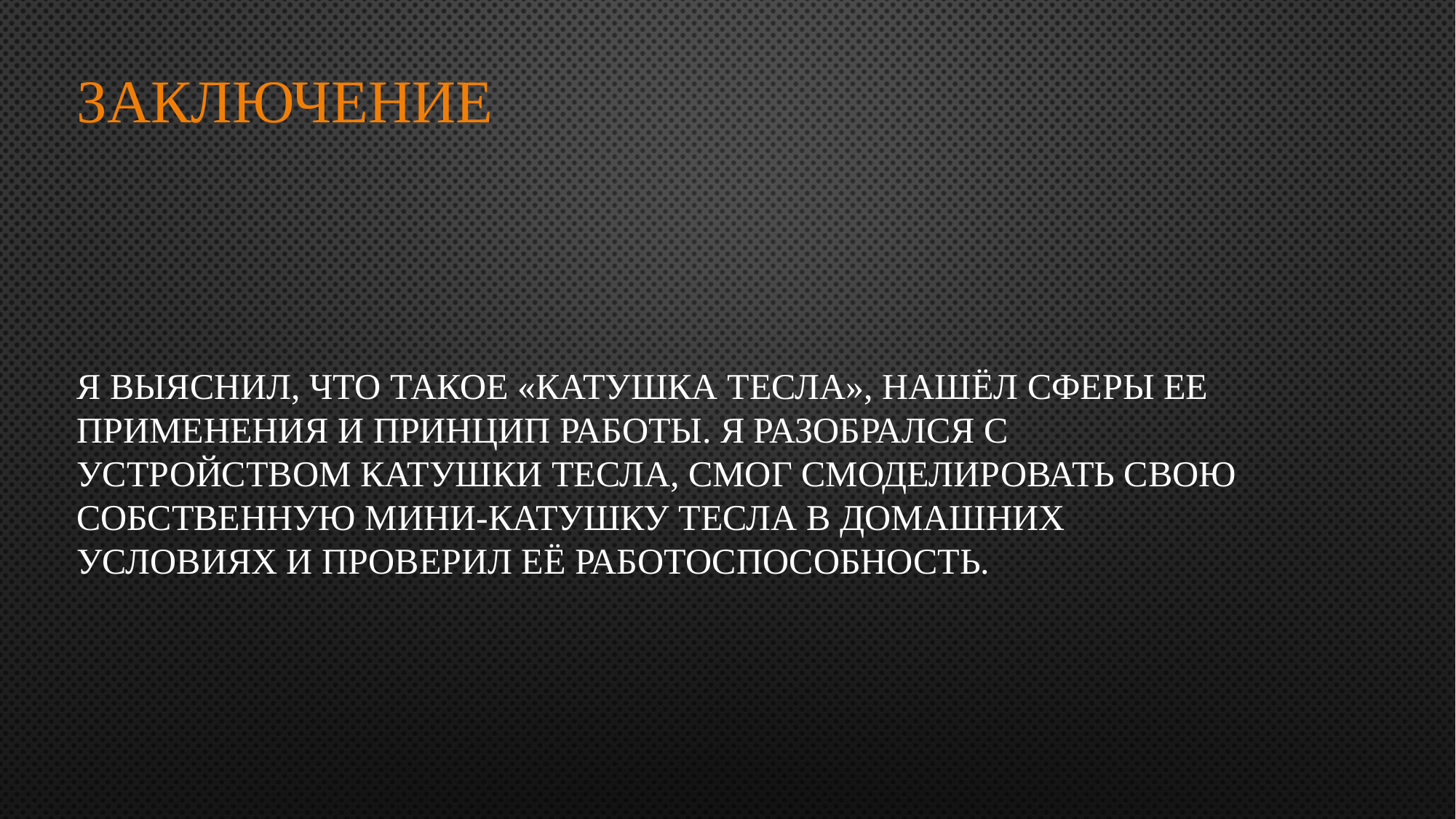

# заключение
Я выяснил, что такое «Катушка Тесла», нашёл сферы ее применения и принцип работы. Я разобрался с устройством катушки Тесла, смог смоделировать свою собственную мини-катушку Тесла в домашних условиях и проверил её работоспособность.